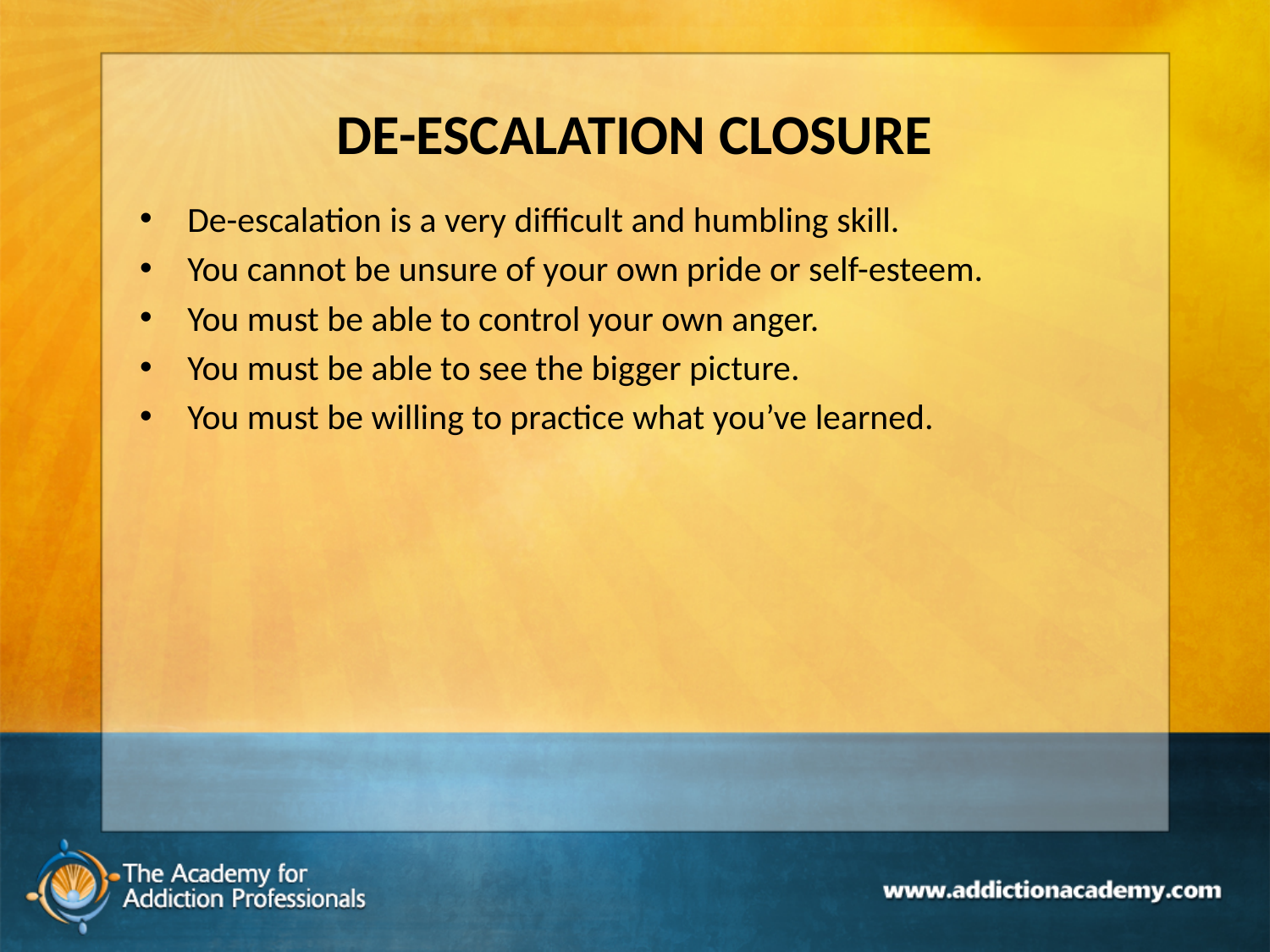

# DE-ESCALATION CLOSURE
De-escalation is a very difficult and humbling skill.
You cannot be unsure of your own pride or self-esteem.
You must be able to control your own anger.
You must be able to see the bigger picture.
You must be willing to practice what you’ve learned.